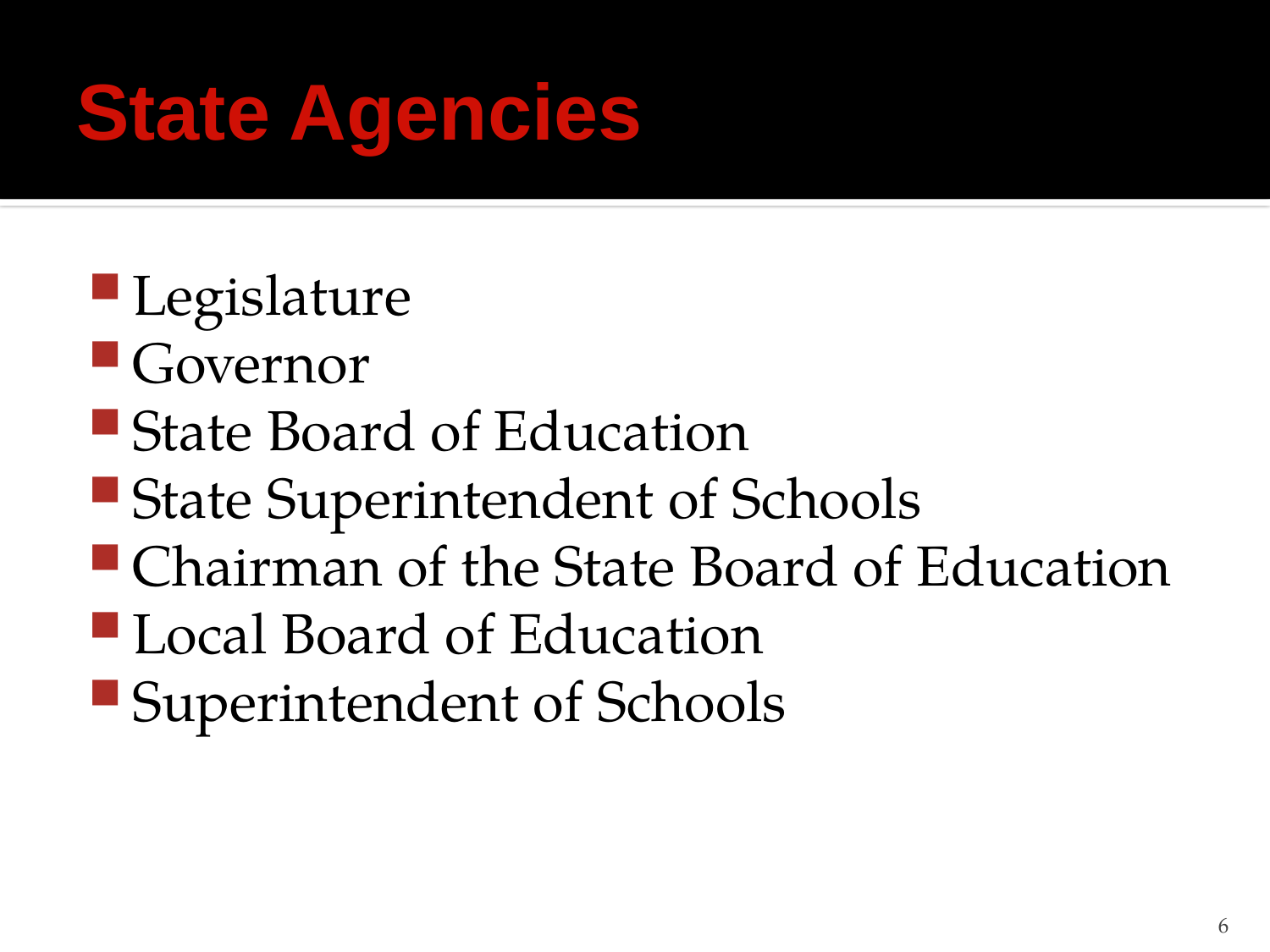

# State Agencies
Legislature
Governor
State Board of Education
State Superintendent of Schools
Chairman of the State Board of Education
Local Board of Education
Superintendent of Schools
6